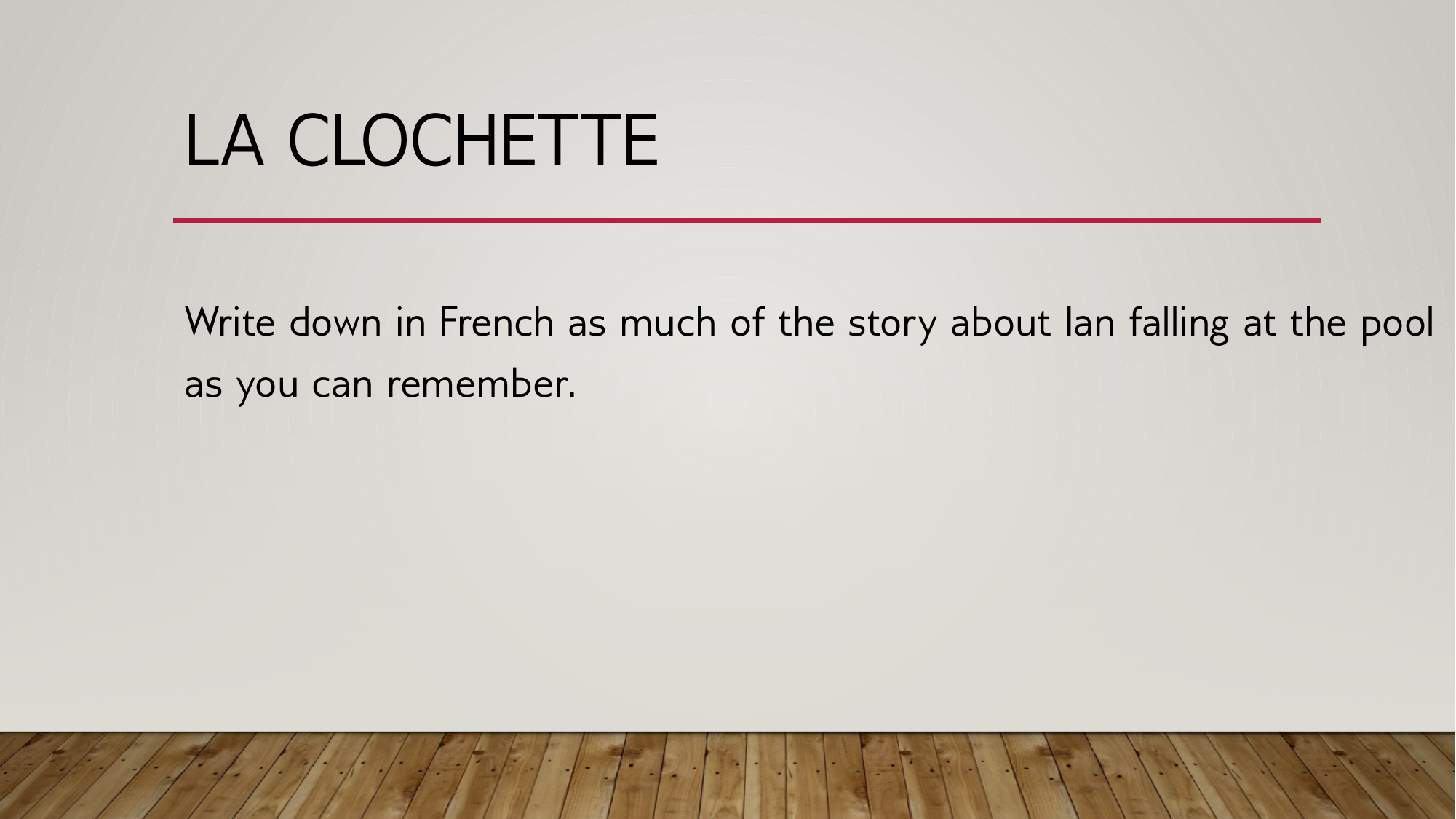

# LA CLOCHETTE

Write down in French as much of the story about Ian falling at the pool as you can remember.